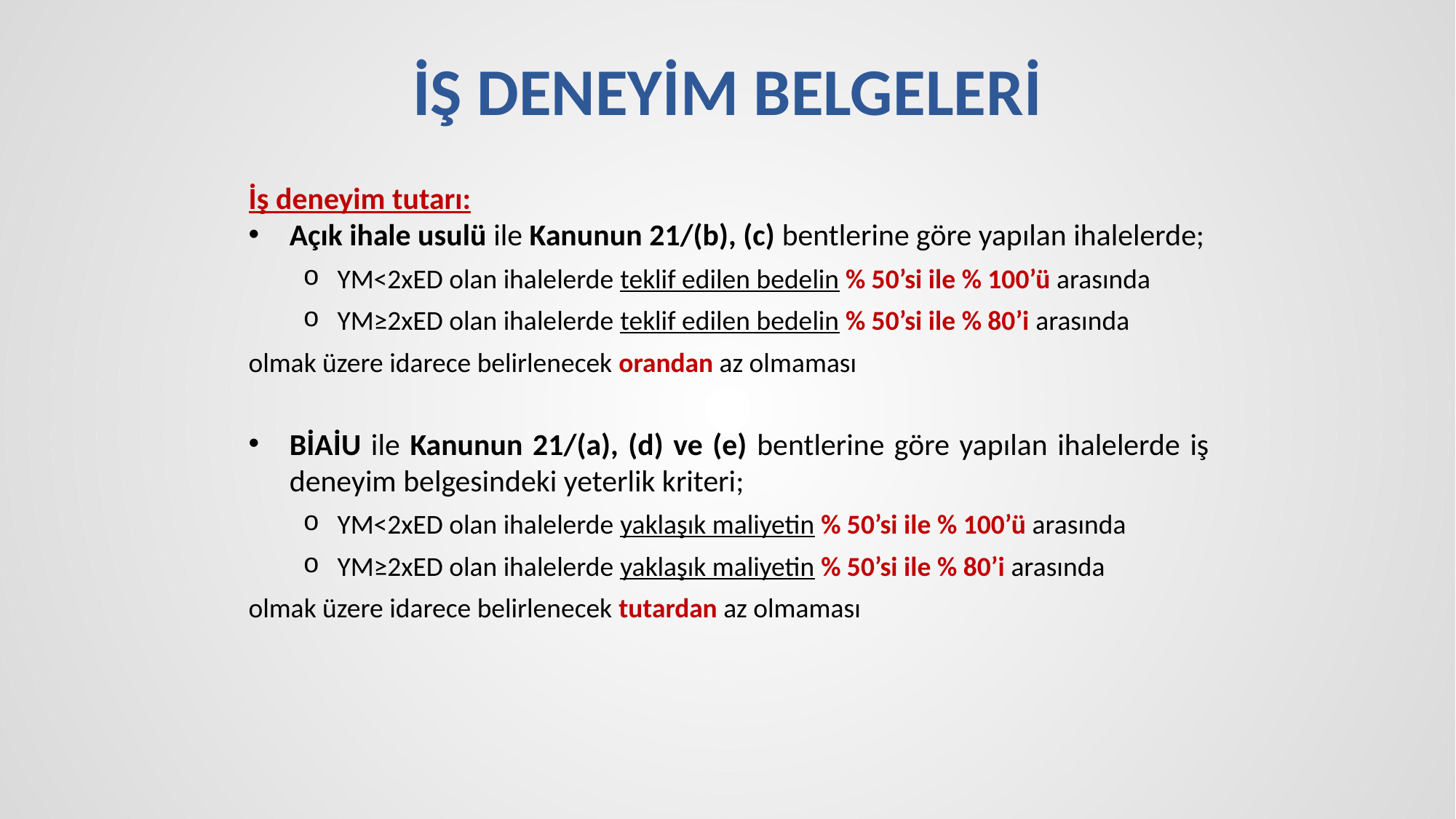

# İŞ DENEYİM BELGELERİ
İş deneyim tutarı:
Açık ihale usulü ile Kanunun 21/(b), (c) bentlerine göre yapılan ihalelerde;
YM<2xED olan ihalelerde teklif edilen bedelin % 50’si ile % 100’ü arasında
YM≥2xED olan ihalelerde teklif edilen bedelin % 50’si ile % 80’i arasında
olmak üzere idarece belirlenecek orandan az olmaması

BİAİU ile Kanunun 21/(a), (d) ve (e) bentlerine göre yapılan ihalelerde iş deneyim belgesindeki yeterlik kriteri;
YM<2xED olan ihalelerde yaklaşık maliyetin % 50’si ile % 100’ü arasında
YM≥2xED olan ihalelerde yaklaşık maliyetin % 50’si ile % 80’i arasında
olmak üzere idarece belirlenecek tutardan az olmaması